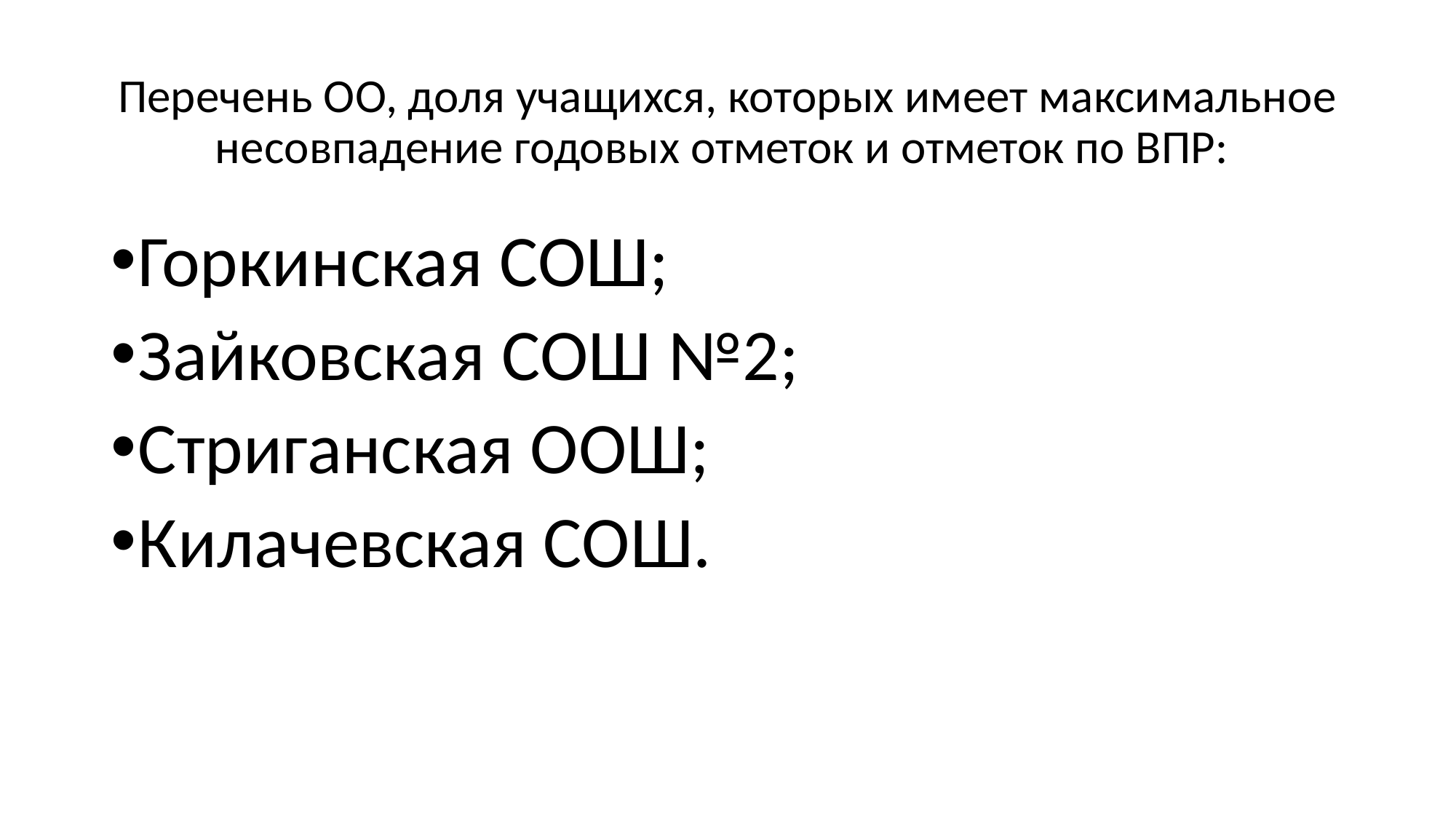

# Перечень ОО, доля учащихся, которых имеет максимальное несовпадение годовых отметок и отметок по ВПР:
Горкинская СОШ;
Зайковская СОШ №2;
Стриганская ООШ;
Килачевская СОШ.